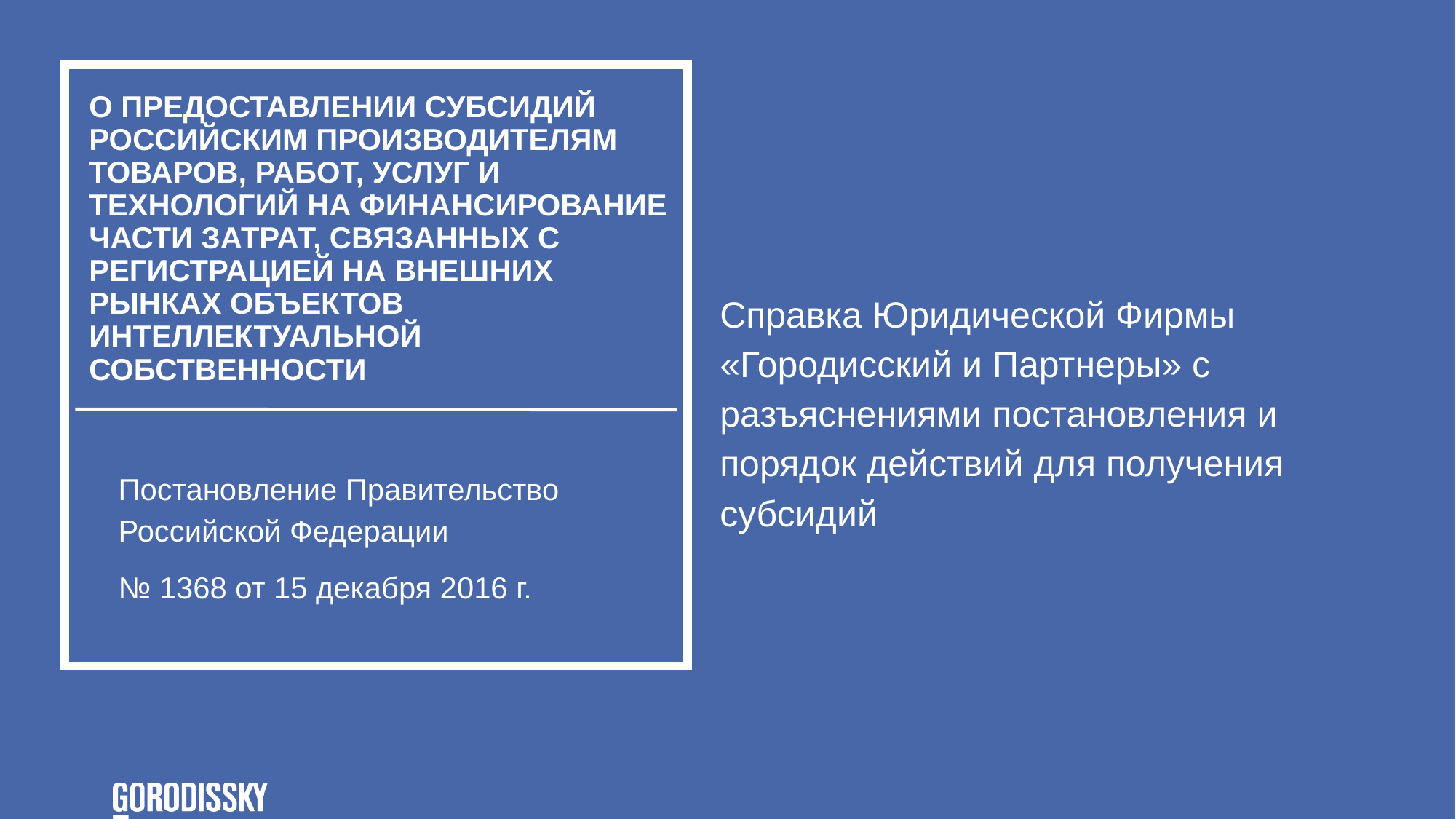

# О предоставлении субсидий российским производителям товаров, работ, услуг и технологий на финансирование части затрат, связанных с регистрацией на внешних рынках объектов интеллектуальной собственности
Справка Юридической Фирмы «Городисский и Партнеры» с разъяснениями постановления и порядок действий для получения субсидий
Постановление Правительство Российской Федерации
№ 1368 от 15 декабря 2016 г.